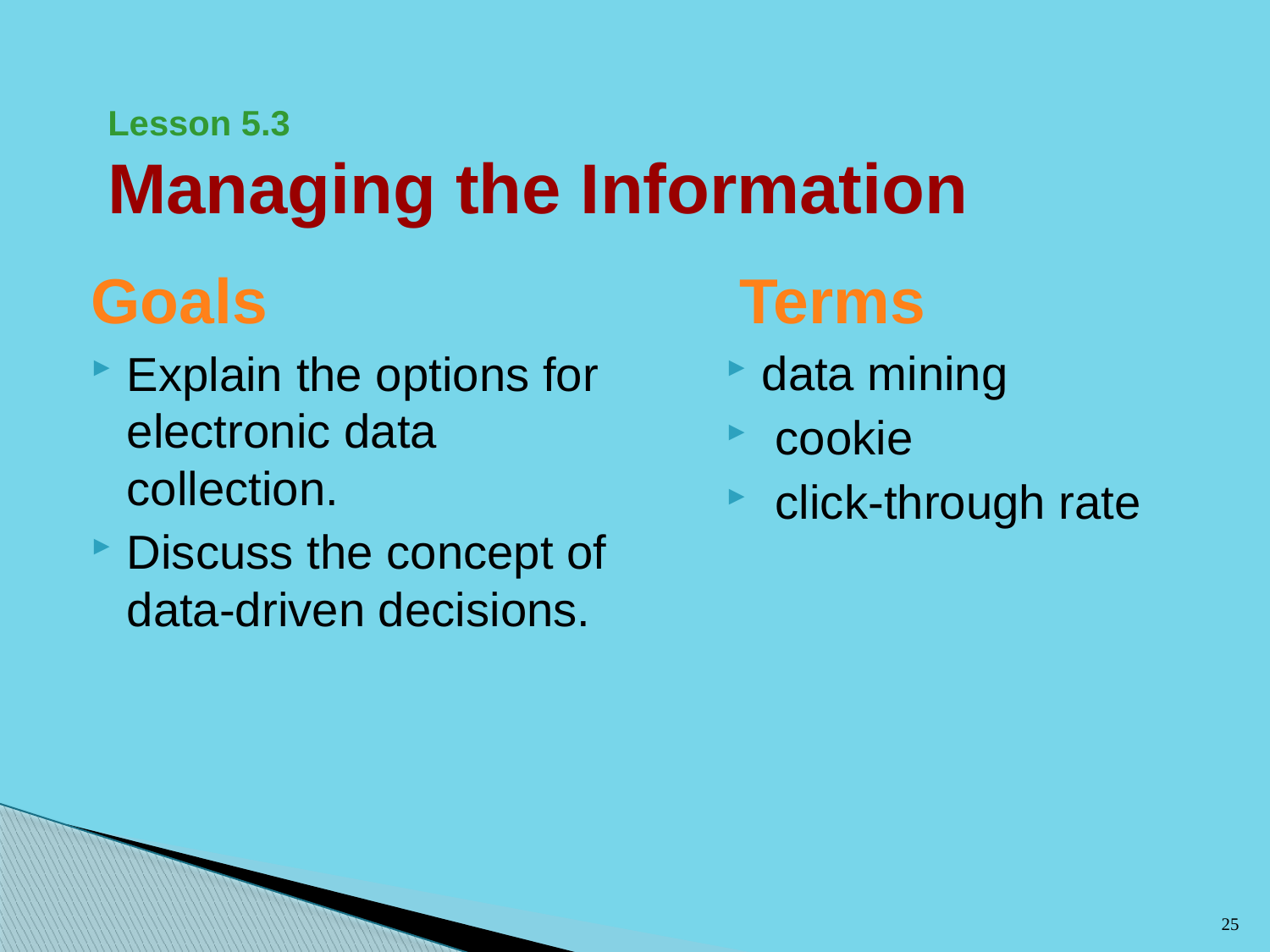

# Lesson 5.3 Managing the Information
Goals
Explain the options for electronic data collection.
Discuss the concept of data-driven decisions.
 Terms
data mining
 cookie
 click-through rate
25